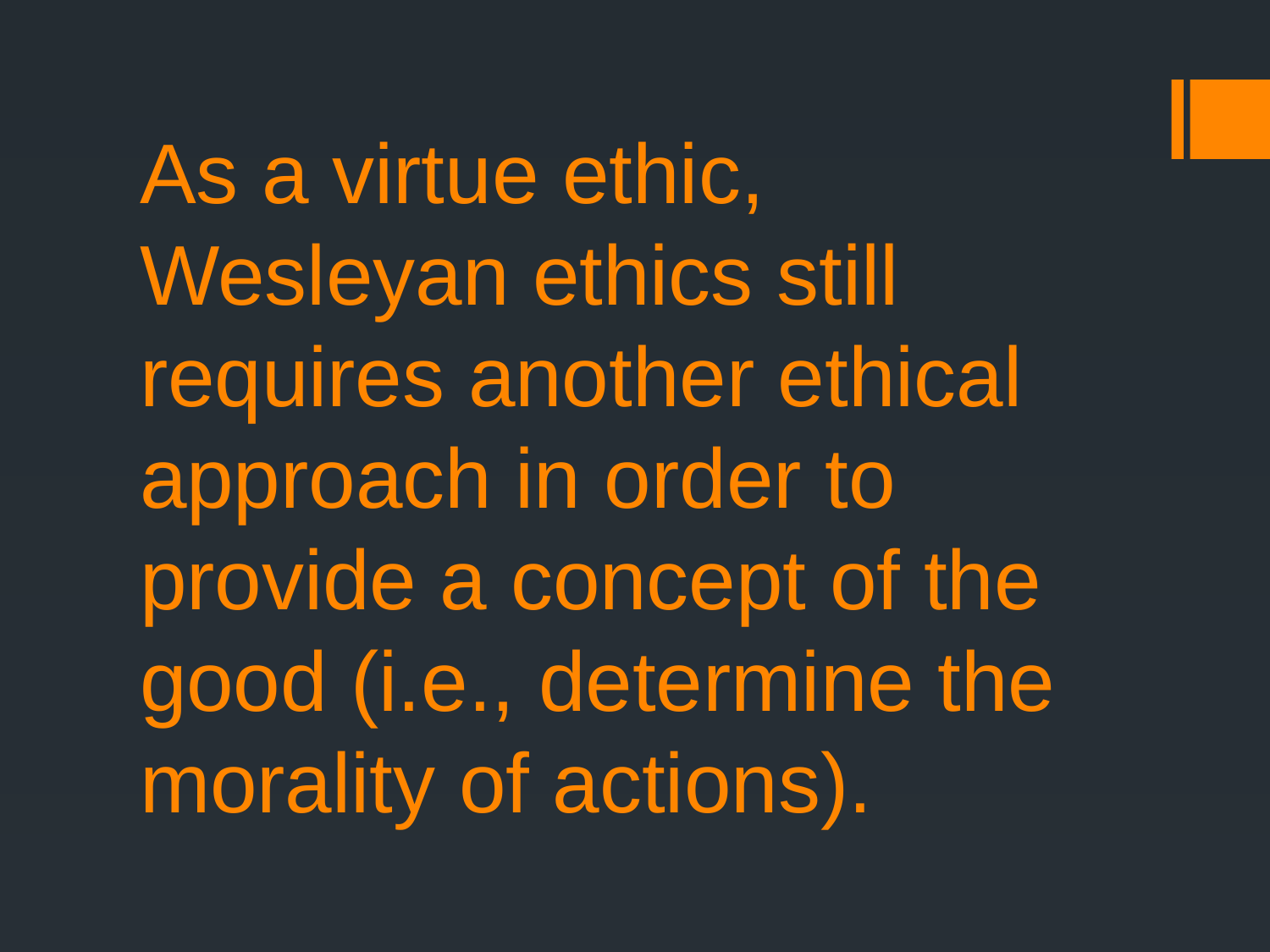

# As a virtue ethic, Wesleyan ethics still requires another ethical approach in order to provide a concept of the good (i.e., determine the morality of actions).